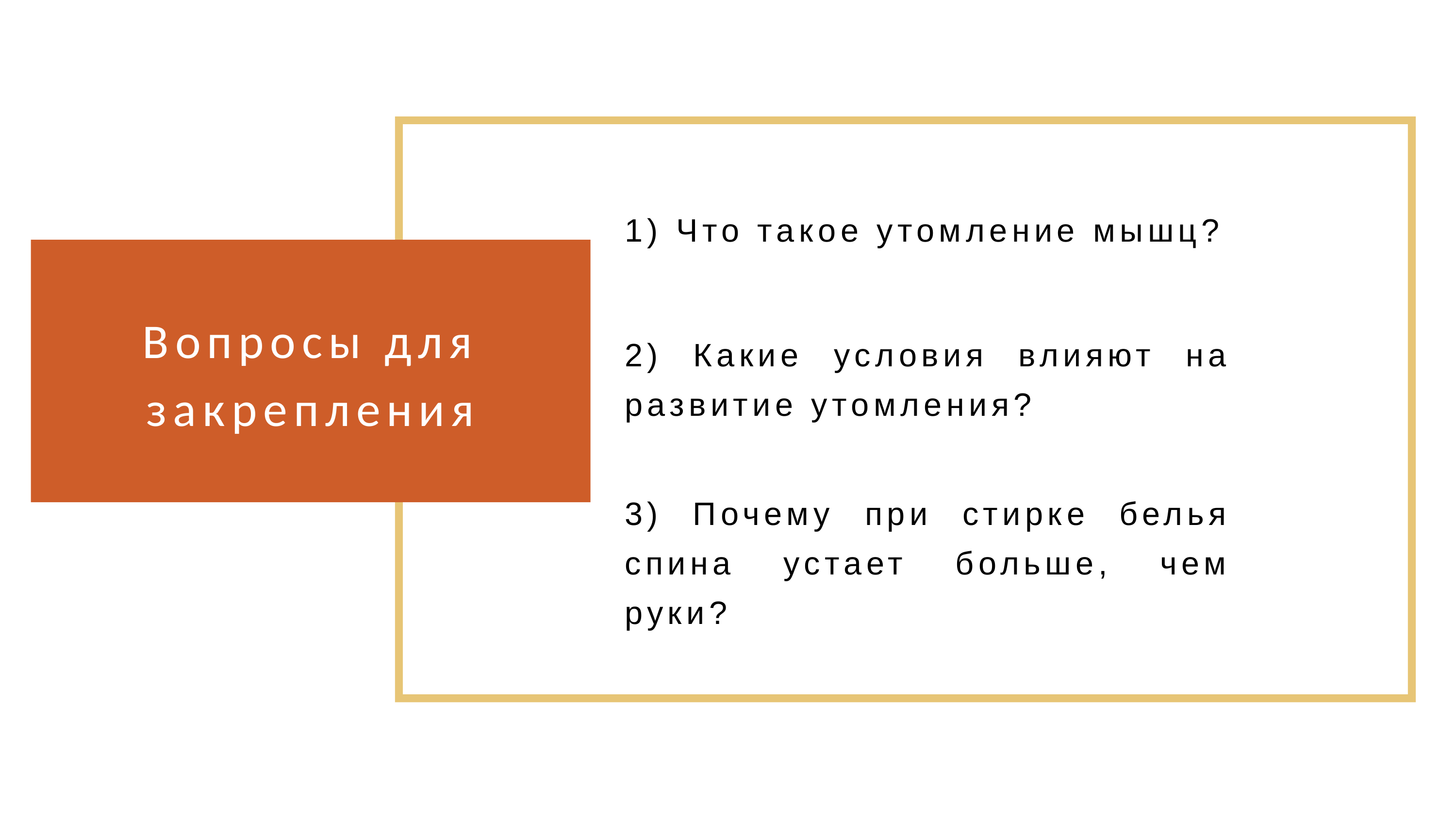

1) Что такое утомление мышц?
3) Почему при стирке белья спина устает больше, чем руки?

Вопросы для закрепления
2) Какие условия влияют на развитие утомления?